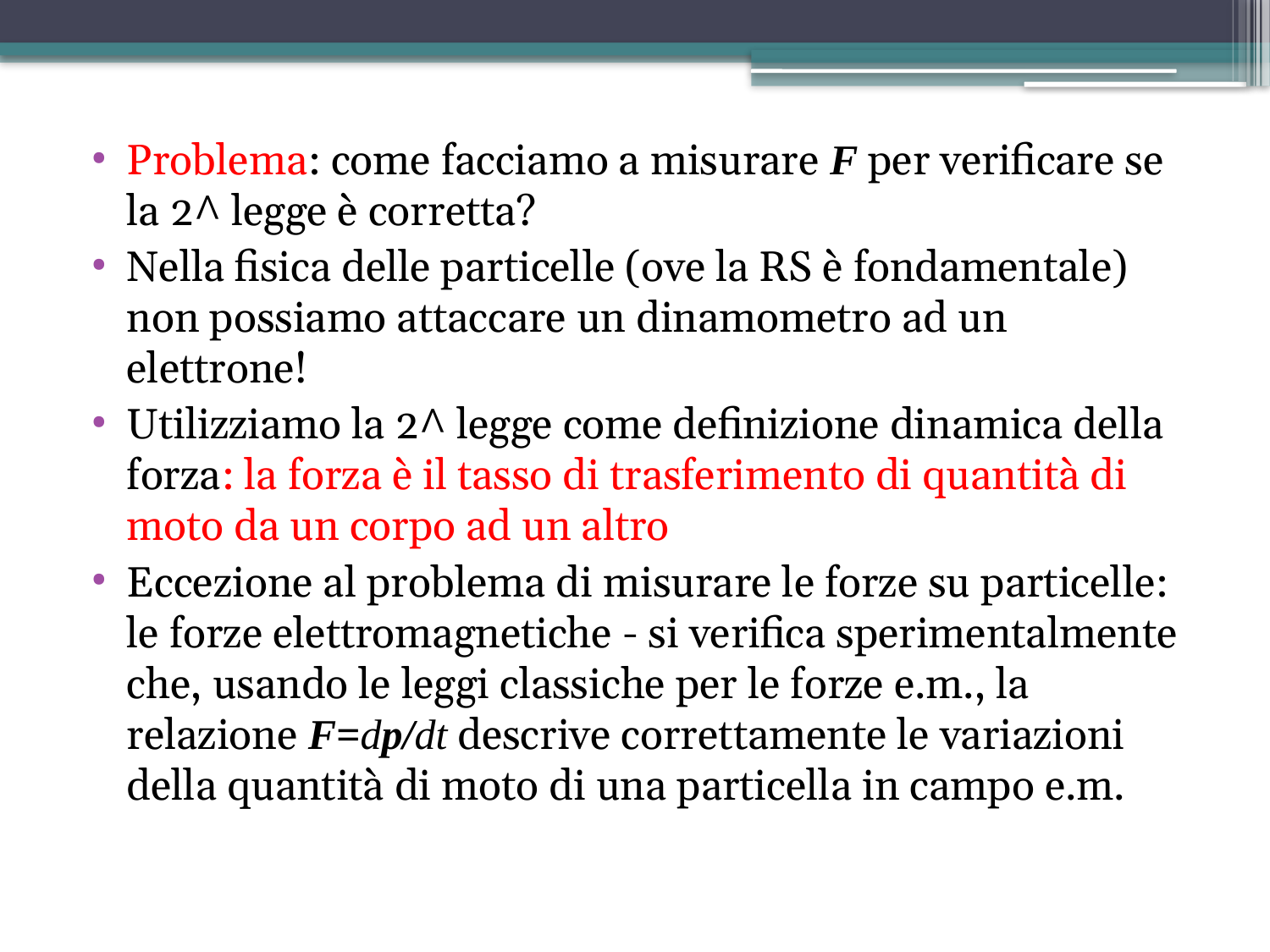

Problema: come facciamo a misurare F per verificare se la 2^ legge è corretta?
Nella fisica delle particelle (ove la RS è fondamentale) non possiamo attaccare un dinamometro ad un elettrone!
Utilizziamo la 2^ legge come definizione dinamica della forza: la forza è il tasso di trasferimento di quantità di moto da un corpo ad un altro
Eccezione al problema di misurare le forze su particelle: le forze elettromagnetiche - si verifica sperimentalmente che, usando le leggi classiche per le forze e.m., la relazione F=dp/dt descrive correttamente le variazioni della quantità di moto di una particella in campo e.m.